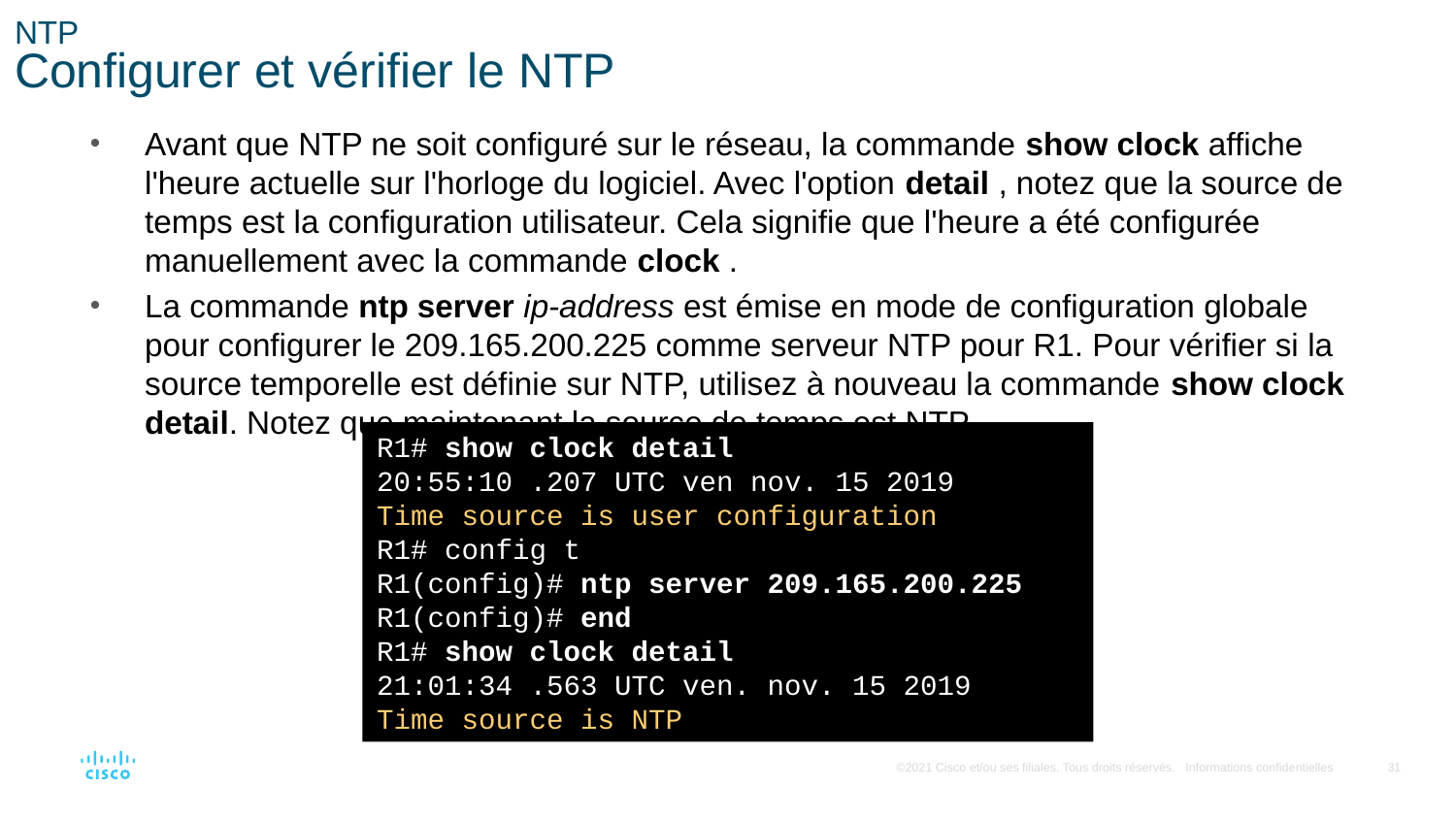

# NTP Configurer et vérifier le NTP
Avant que NTP ne soit configuré sur le réseau, la commande show clock affiche l'heure actuelle sur l'horloge du logiciel. Avec l'option detail , notez que la source de temps est la configuration utilisateur. Cela signifie que l'heure a été configurée manuellement avec la commande clock .
La commande ntp server ip-address est émise en mode de configuration globale pour configurer le 209.165.200.225 comme serveur NTP pour R1. Pour vérifier si la source temporelle est définie sur NTP, utilisez à nouveau la commande show clock detail. Notez que maintenant la source de temps est NTP.
R1# show clock detail
20:55:10 .207 UTC ven nov. 15 2019
Time source is user configuration
R1# config t
R1(config)# ntp server 209.165.200.225
R1(config)# end
R1# show clock detail
21:01:34 .563 UTC ven. nov. 15 2019
Time source is NTP